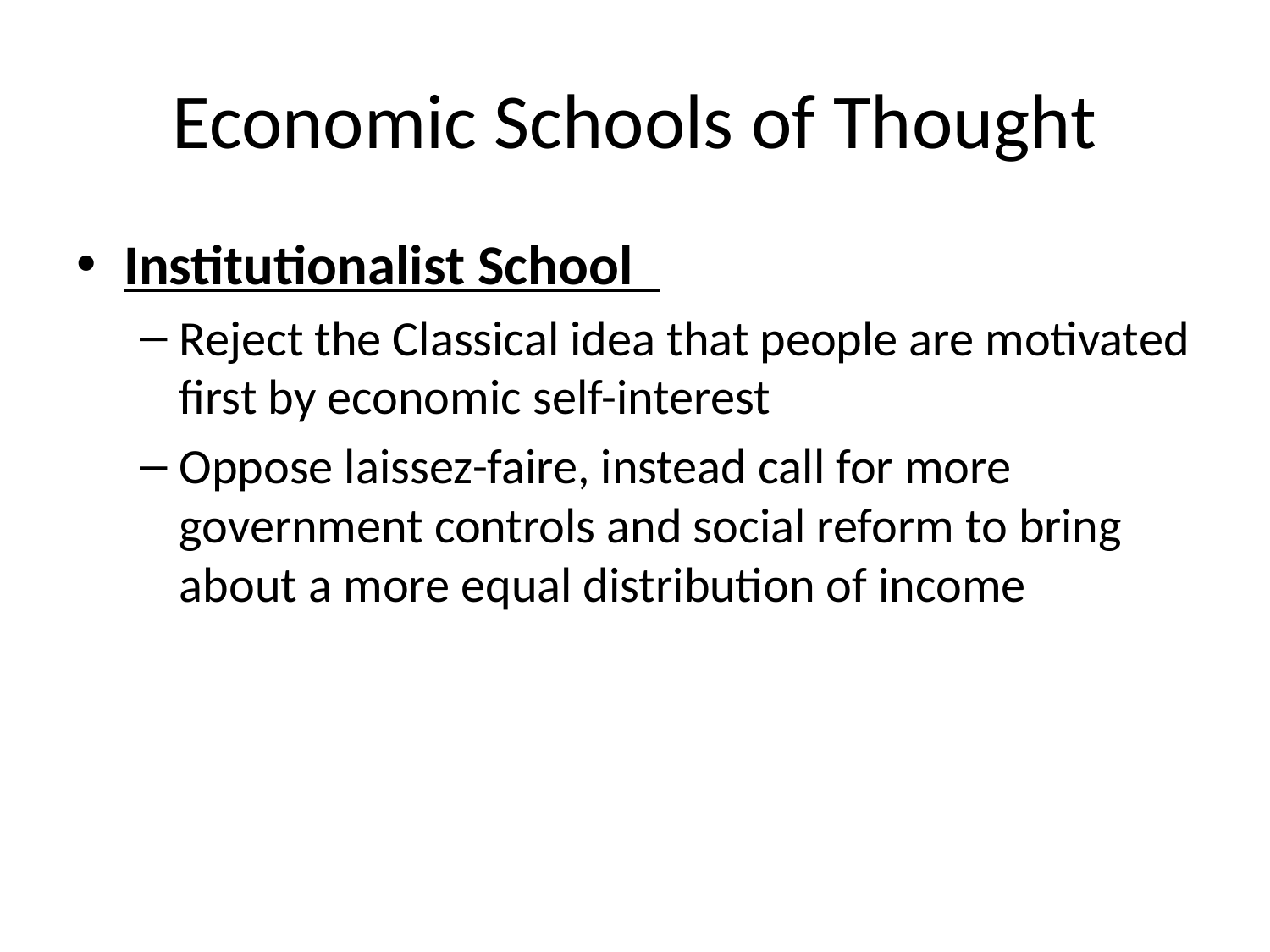

# Economic Schools of Thought
Institutionalist School
Reject the Classical idea that people are motivated first by economic self-interest
Oppose laissez-faire, instead call for more government controls and social reform to bring about a more equal distribution of income